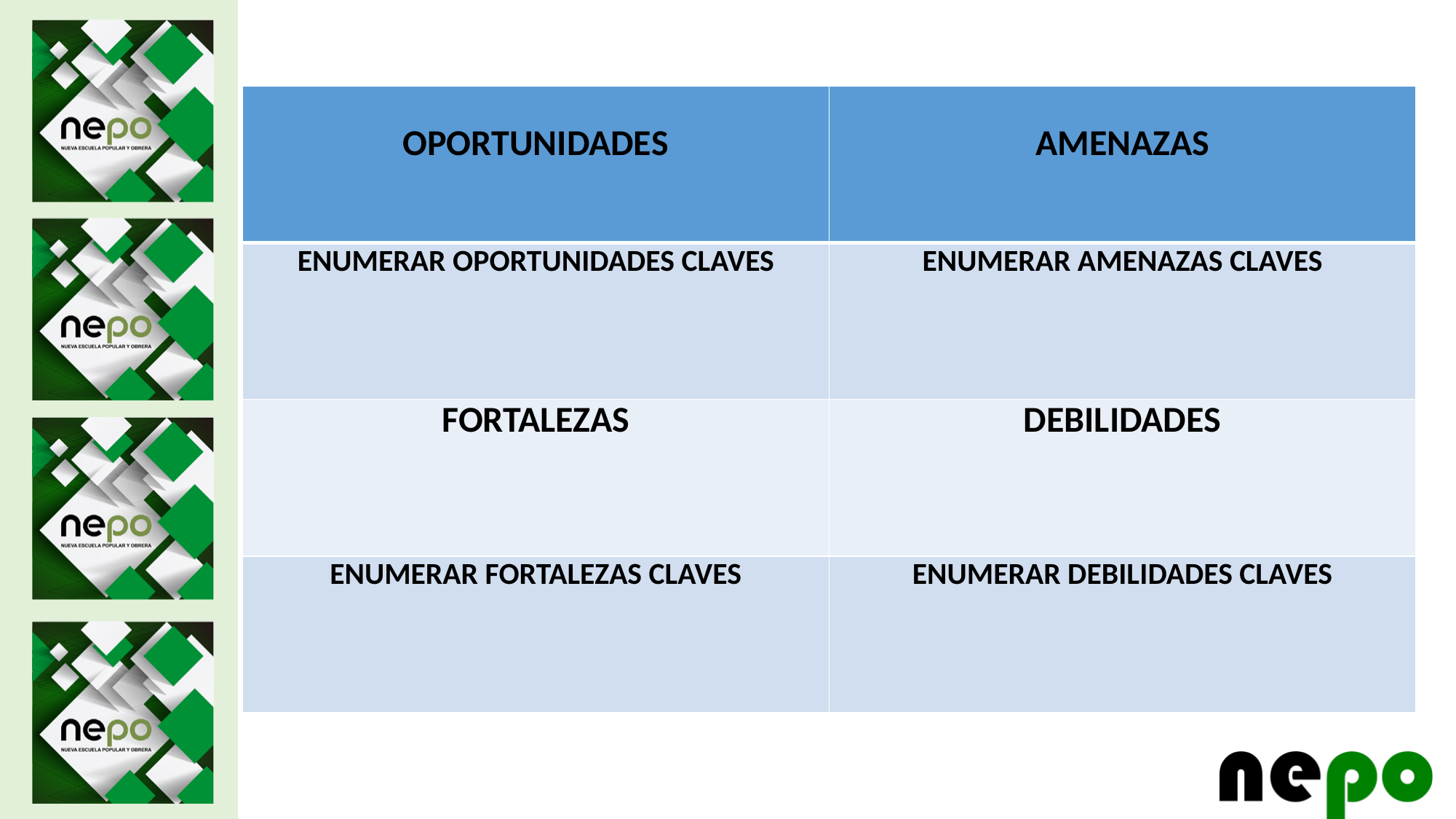

| OPORTUNIDADES | AMENAZAS |
| --- | --- |
| ENUMERAR OPORTUNIDADES CLAVES | ENUMERAR AMENAZAS CLAVES |
| FORTALEZAS | DEBILIDADES |
| ENUMERAR FORTALEZAS CLAVES | ENUMERAR DEBILIDADES CLAVES |